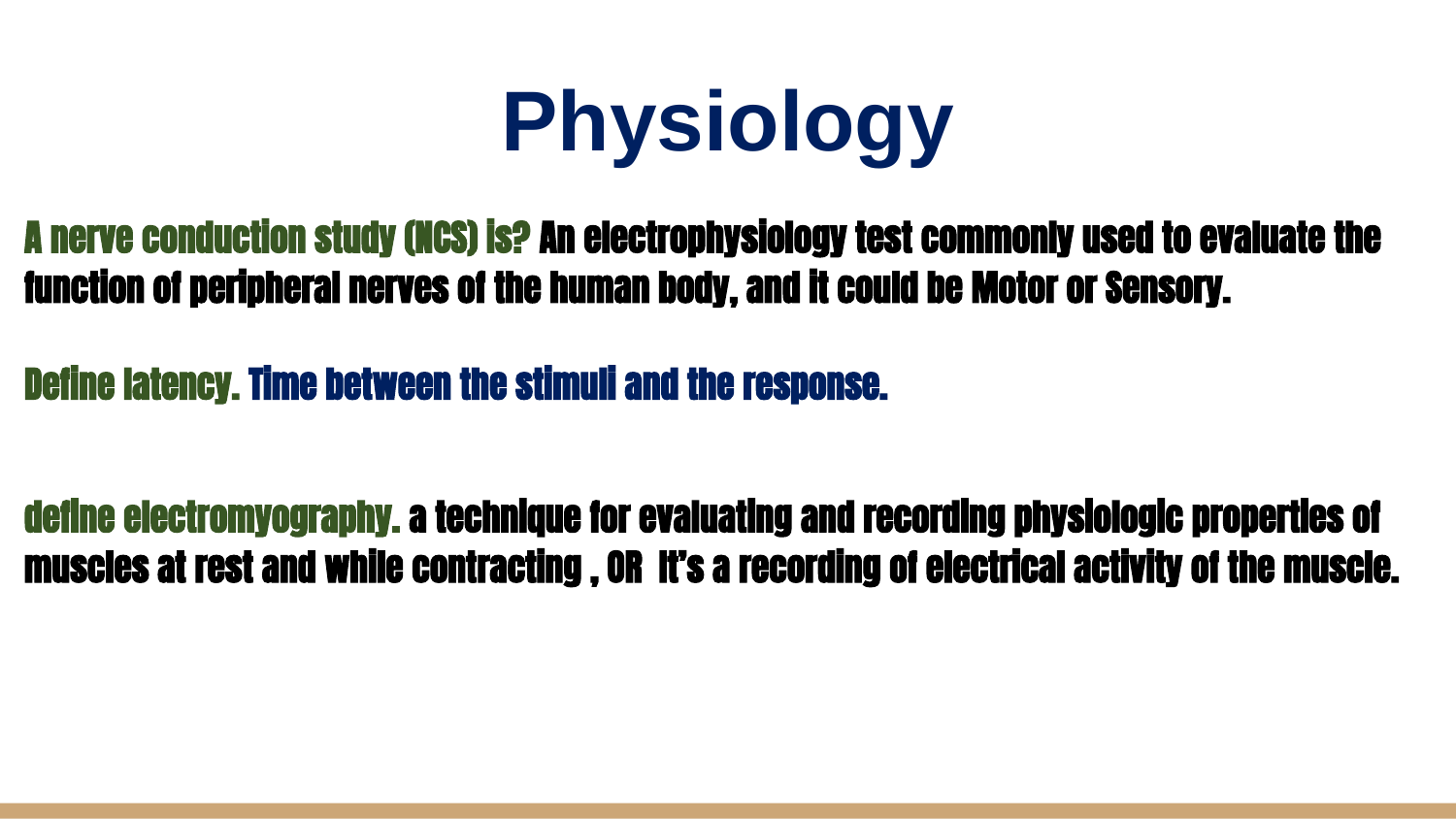

# Physiology
A nerve conduction study (NCS) is? An electrophysiology test commonly used to evaluate the function of peripheral nerves of the human body, and it could be Motor or Sensory.
Define latency. Time between the stimuli and the response.

define electromyography. a technique for evaluating and recording physiologic properties of muscles at rest and while contracting , OR  It’s a recording of electrical activity of the muscle.